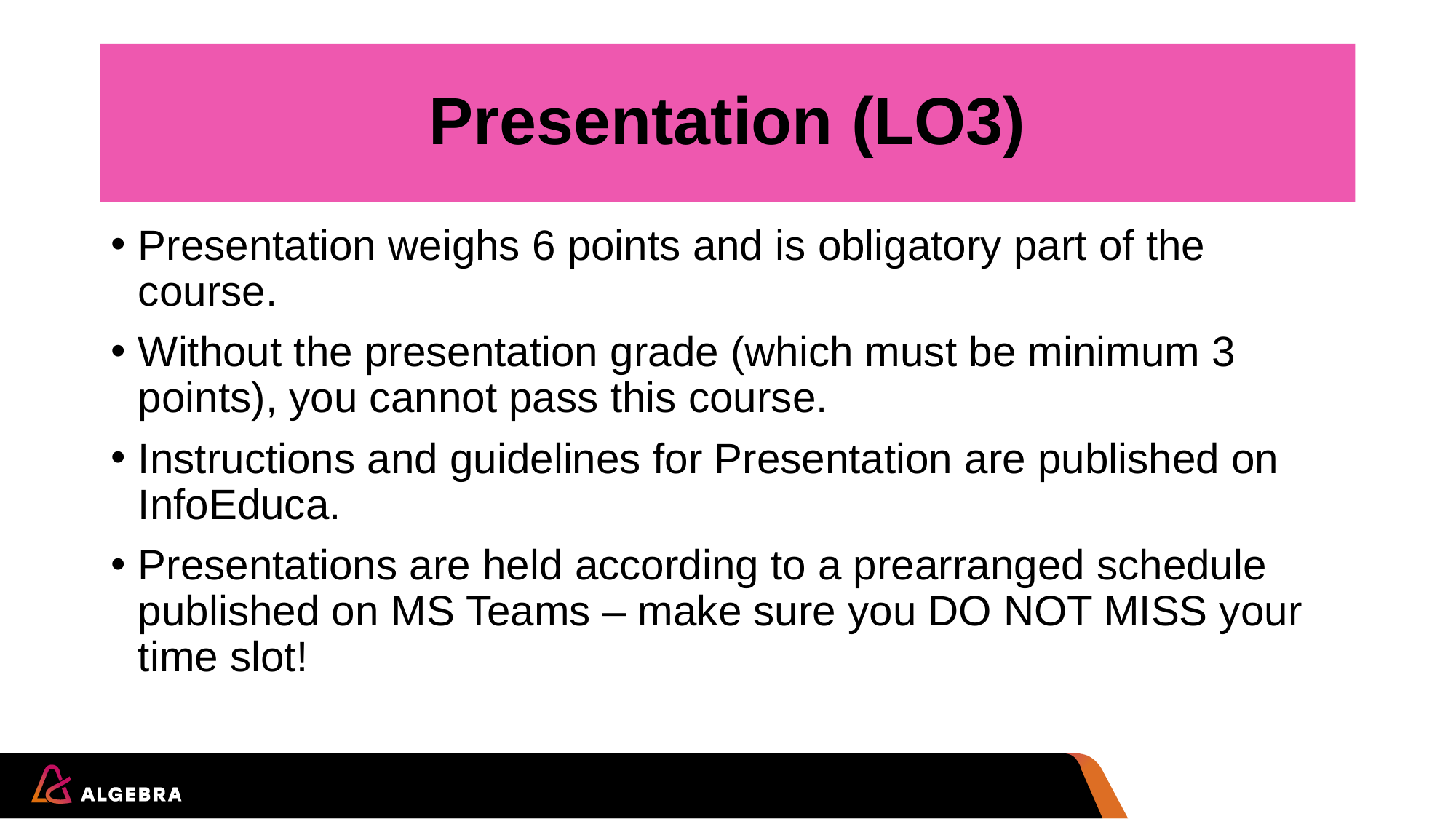

# Presentation (LO3)
Presentation weighs 6 points and is obligatory part of the course.
Without the presentation grade (which must be minimum 3 points), you cannot pass this course.
Instructions and guidelines for Presentation are published on InfoEduca.
Presentations are held according to a prearranged schedule published on MS Teams – make sure you DO NOT MISS your time slot!